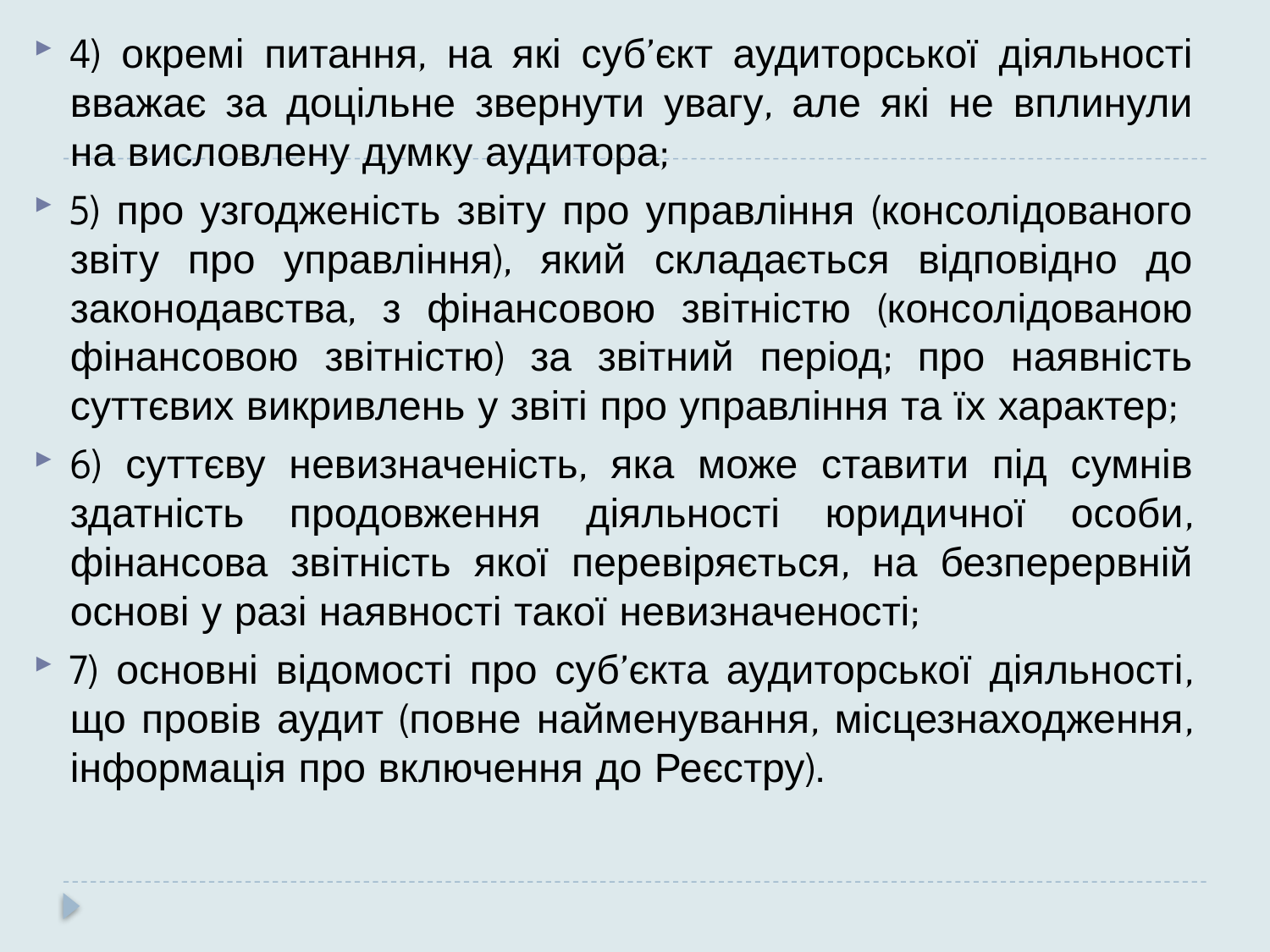

4) окремі питання, на які суб’єкт аудиторської діяльності вважає за доцільне звернути увагу, але які не вплинули на висловлену думку аудитора;
5) про узгодженість звіту про управління (консолідованого звіту про управління), який складається відповідно до законодавства, з фінансовою звітністю (консолідованою фінансовою звітністю) за звітний період; про наявність суттєвих викривлень у звіті про управління та їх характер;
6) суттєву невизначеність, яка може ставити під сумнів здатність продовження діяльності юридичної особи, фінансова звітність якої перевіряється, на безперервній основі у разі наявності такої невизначеності;
7) основні відомості про суб’єкта аудиторської діяльності, що провів аудит (повне найменування, місцезнаходження, інформація про включення до Реєстру).